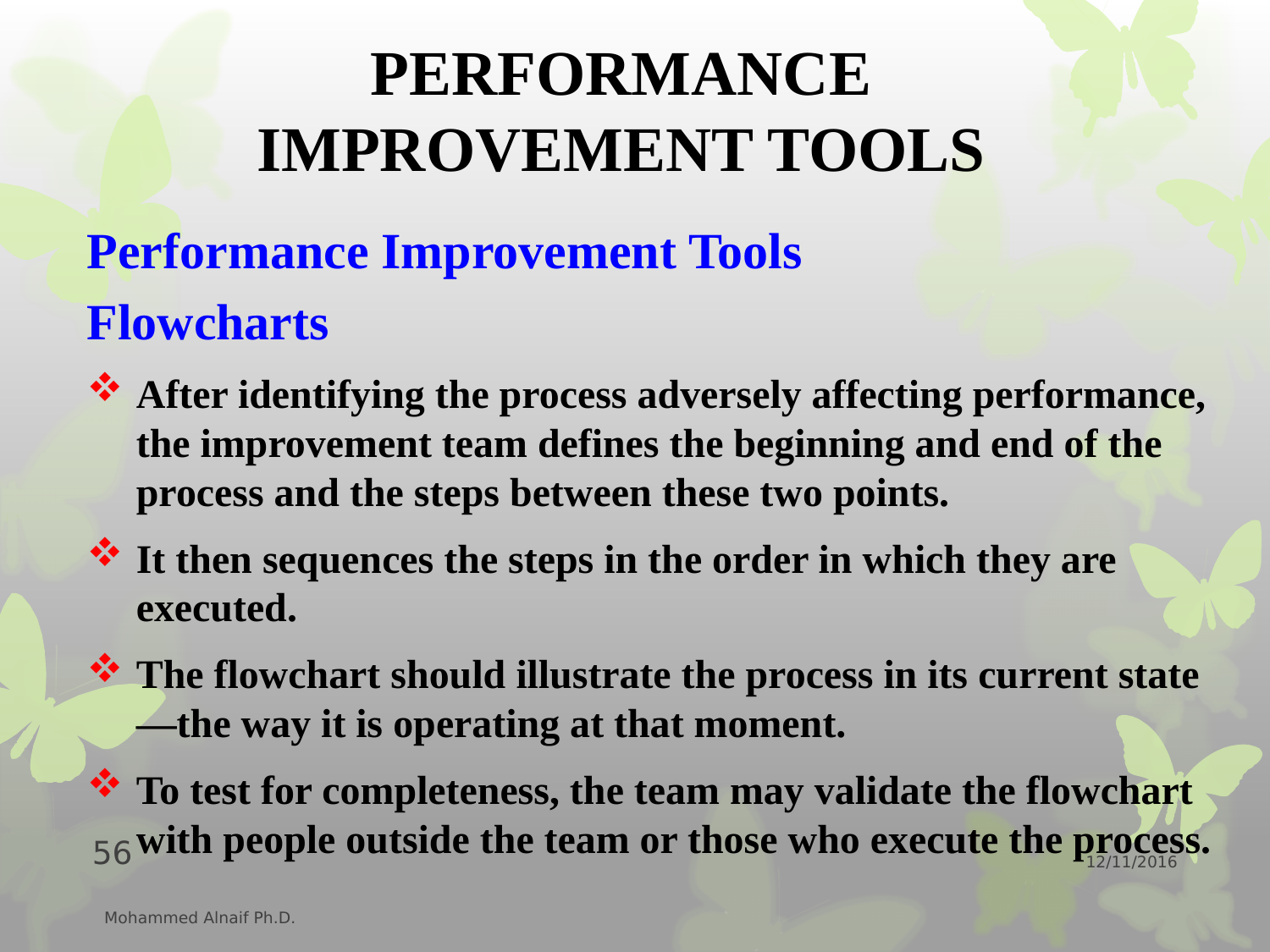

# PERFORMANCE IMPROVEMENT TOOLS
Performance Improvement Tools
Flowcharts
After identifying the process adversely affecting performance, the improvement team defines the beginning and end of the process and the steps between these two points.
It then sequences the steps in the order in which they are executed.
The flowchart should illustrate the process in its current state—the way it is operating at that moment.
To test for completeness, the team may validate the flowchart with people outside the team or those who execute the process.
56
12/11/2016
Mohammed Alnaif Ph.D.